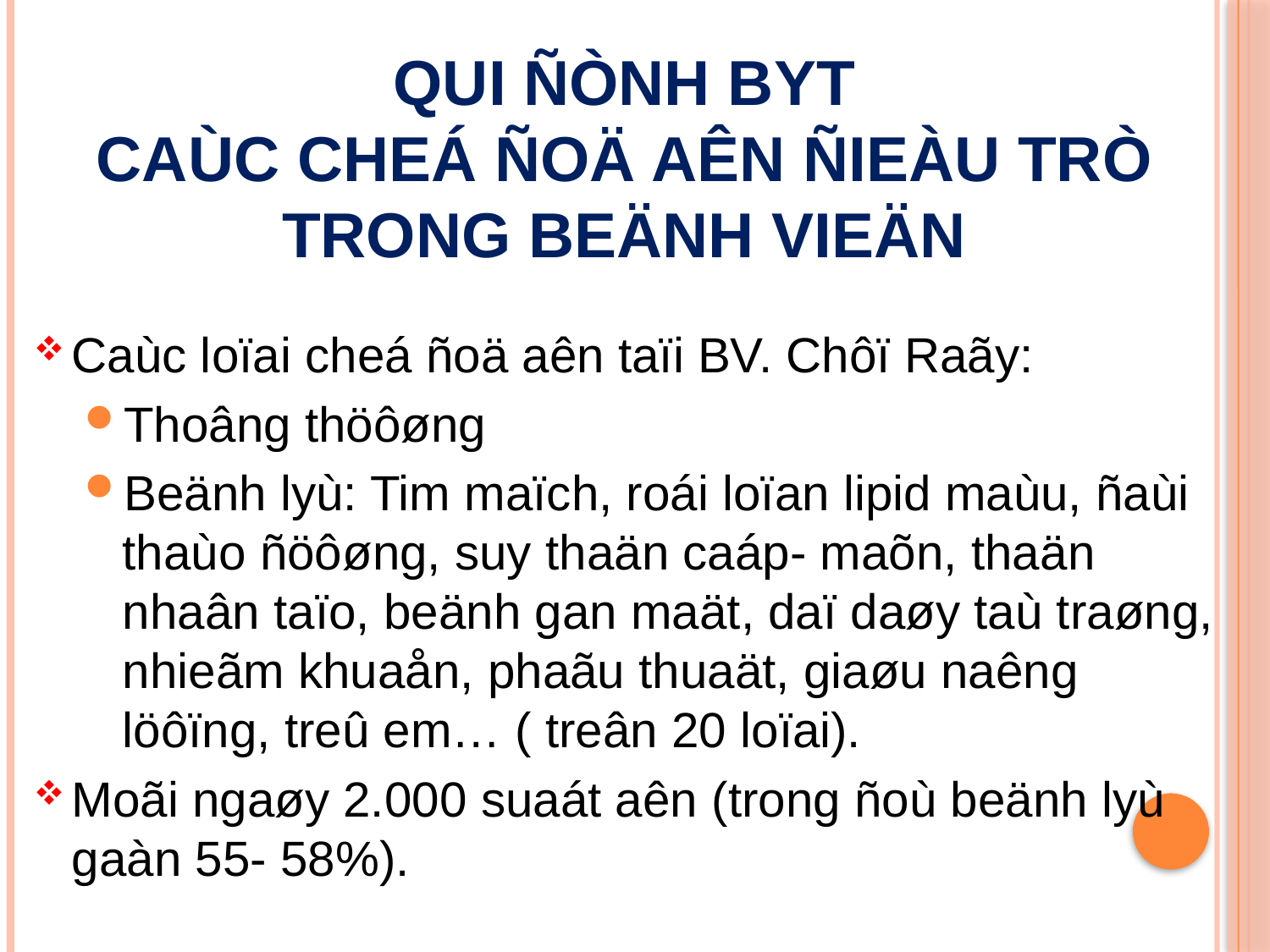

# QUI ÑÒNH BYT Caùc cheá ñoä aên ñieàu trò trong beänh vieän
Caùc loïai cheá ñoä aên taïi BV. Chôï Raãy:
Thoâng thöôøng
Beänh lyù: Tim maïch, roái loïan lipid maùu, ñaùi thaùo ñöôøng, suy thaän caáp- maõn, thaän nhaân taïo, beänh gan maät, daï daøy taù traøng, nhieãm khuaån, phaãu thuaät, giaøu naêng löôïng, treû em… ( treân 20 loïai).
Moãi ngaøy 2.000 suaát aên (trong ñoù beänh lyù gaàn 55- 58%).